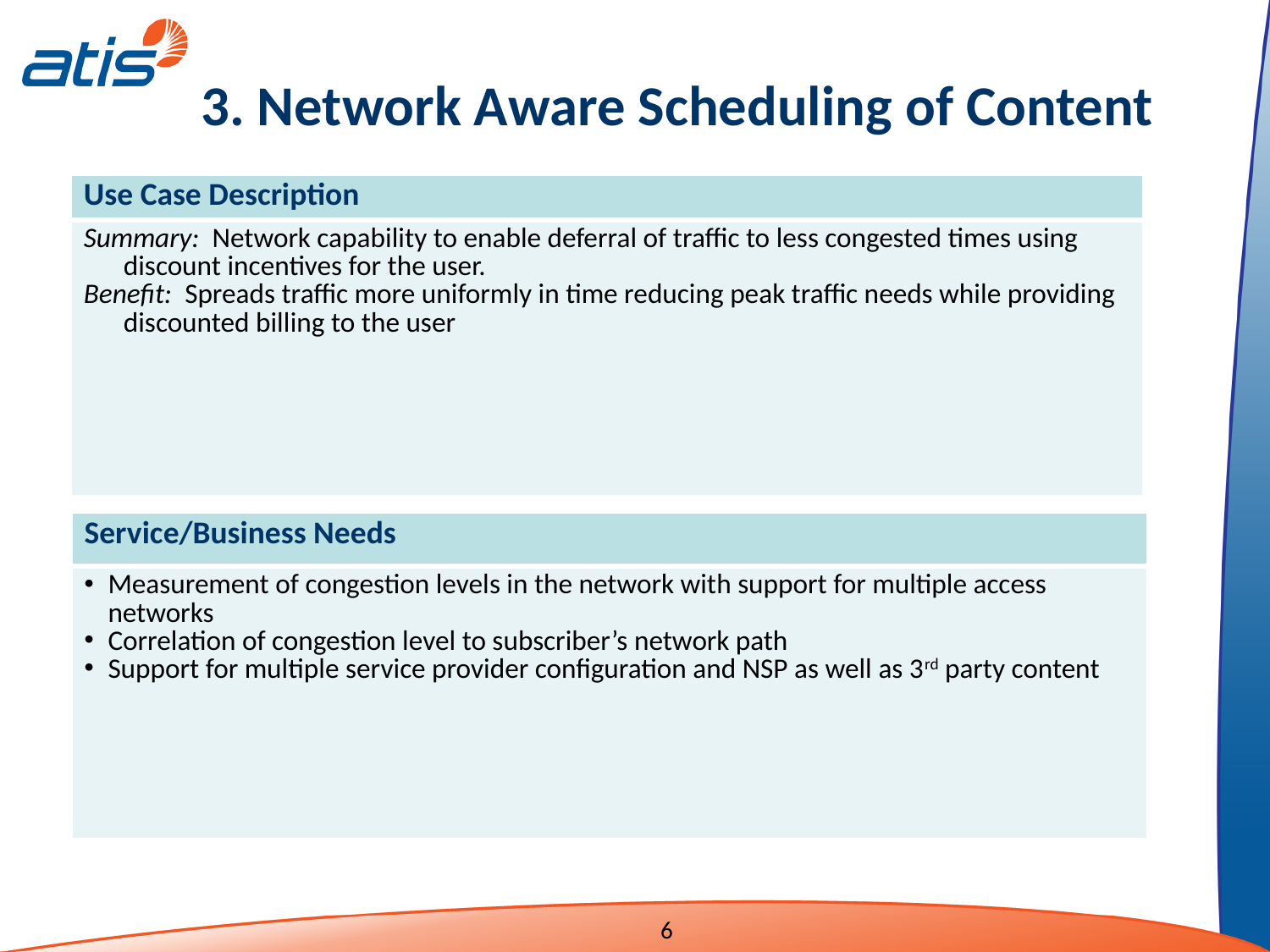

3. Network Aware Scheduling of Content
| Use Case Description |
| --- |
| Summary: Network capability to enable deferral of traffic to less congested times using discount incentives for the user. Benefit: Spreads traffic more uniformly in time reducing peak traffic needs while providing discounted billing to the user |
| Service/Business Needs |
| --- |
| Measurement of congestion levels in the network with support for multiple access networks Correlation of congestion level to subscriber’s network path Support for multiple service provider configuration and NSP as well as 3rd party content |
6